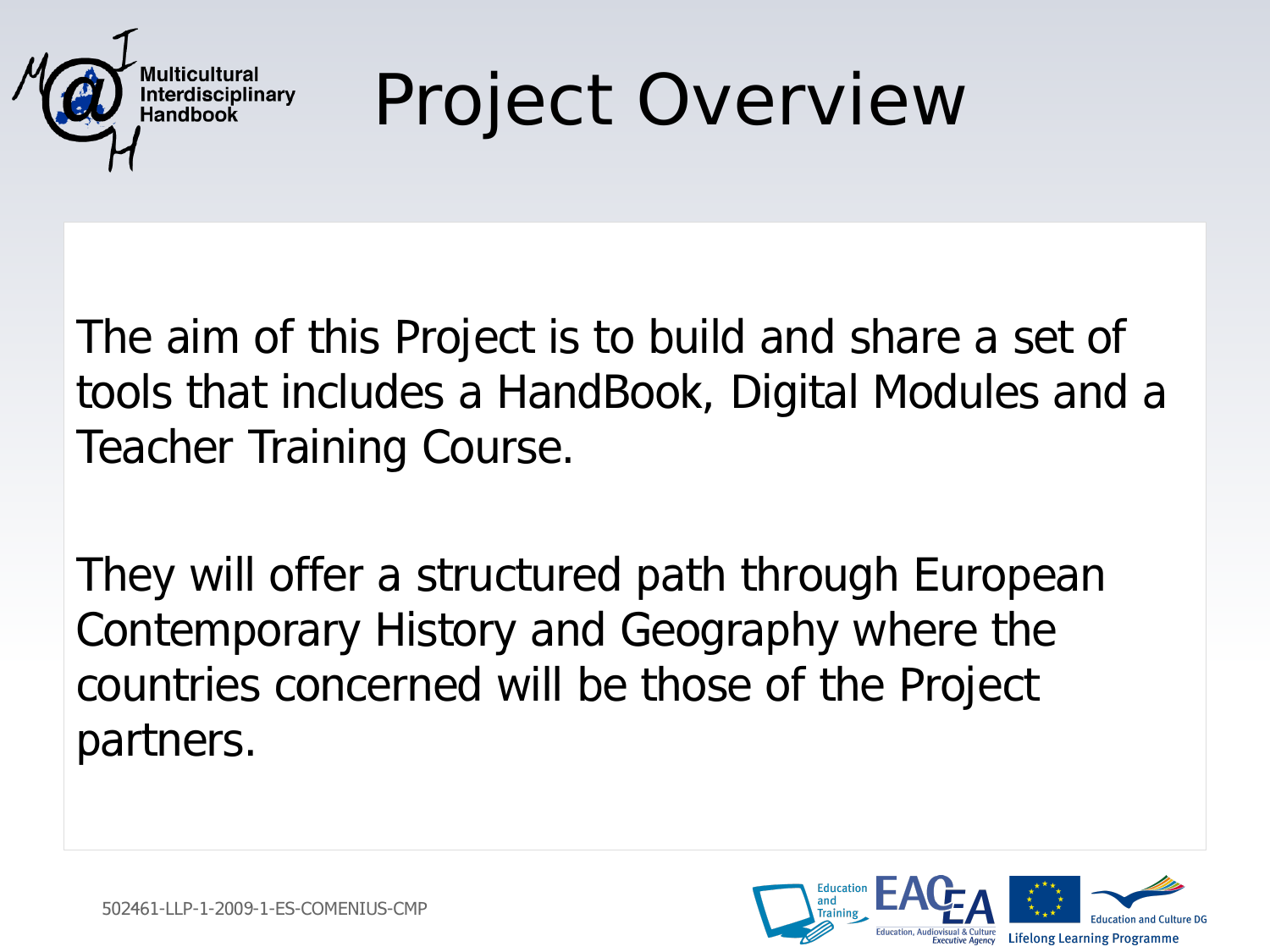

# Project Overview
The aim of this Project is to build and share a set of tools that includes a HandBook, Digital Modules and a Teacher Training Course.

They will offer a structured path through European Contemporary History and Geography where the countries concerned will be those of the Project partners.
502461-LLP-1-2009-1-ES-COMENIUS-CMP